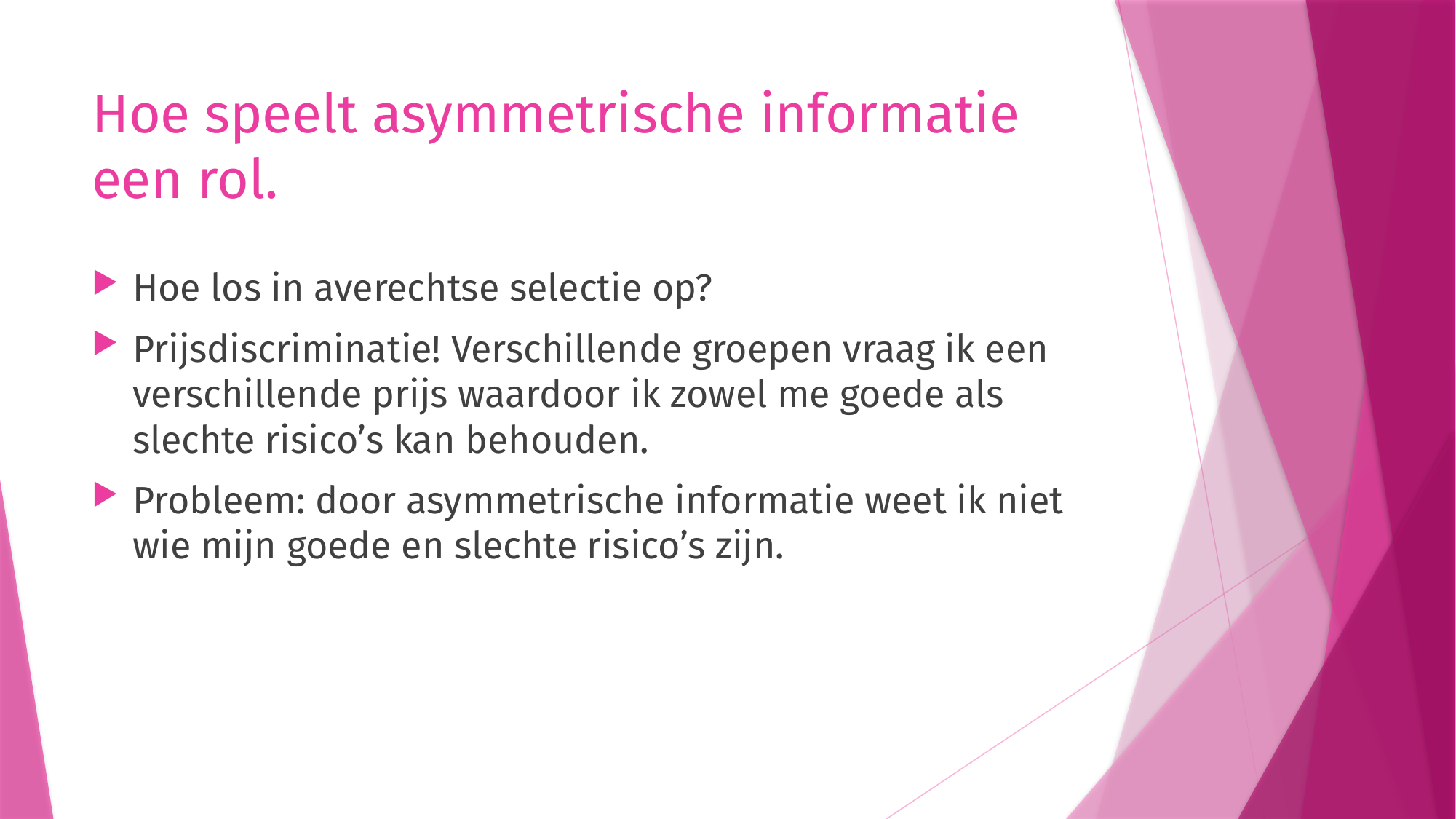

# Hoe speelt asymmetrische informatie een rol.
Hoe los in averechtse selectie op?
Prijsdiscriminatie! Verschillende groepen vraag ik een verschillende prijs waardoor ik zowel me goede als slechte risico’s kan behouden.
Probleem: door asymmetrische informatie weet ik niet wie mijn goede en slechte risico’s zijn.